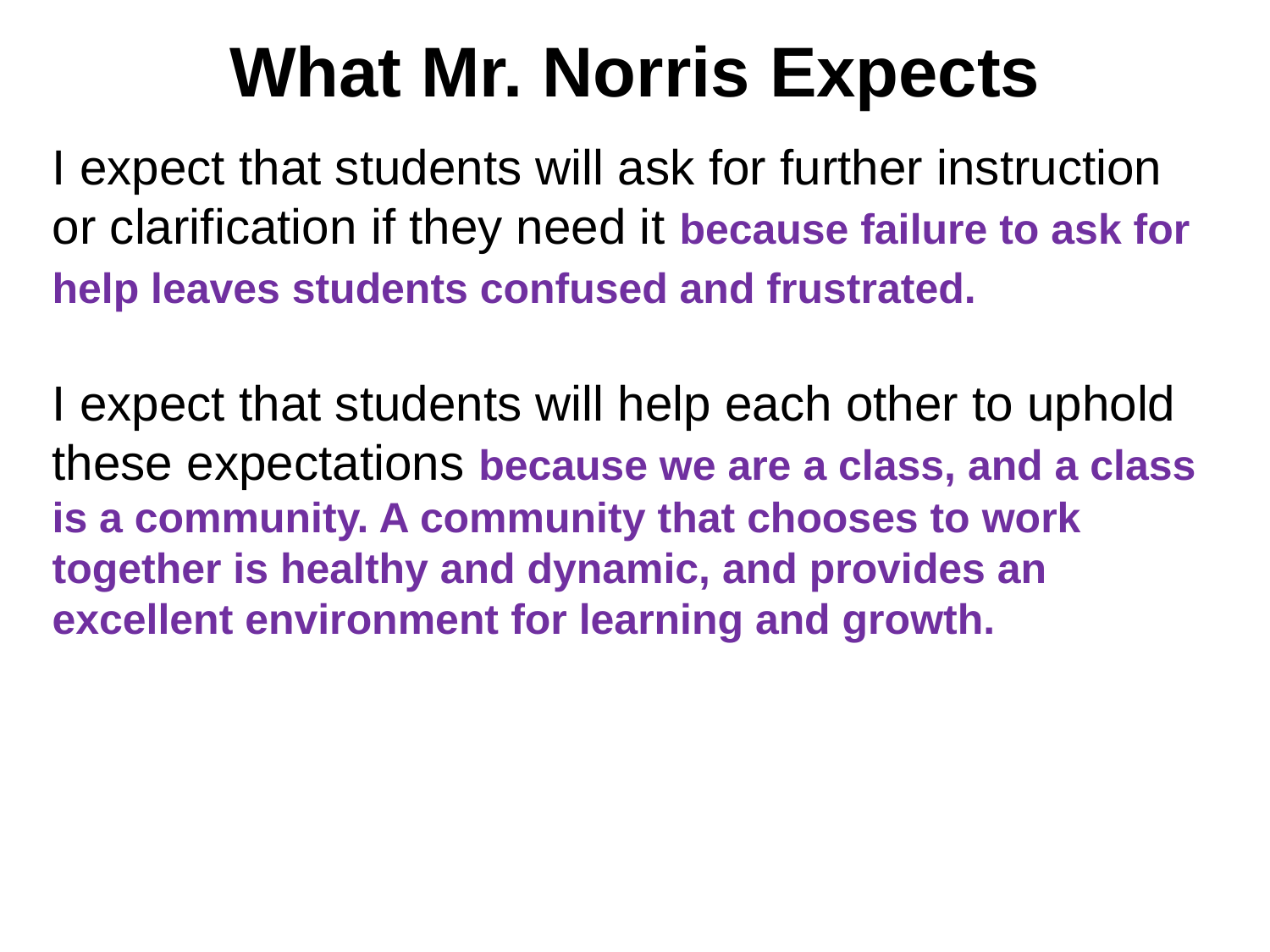

What Mr. Norris Expects
I expect that students will ask for further instruction or clarification if they need it because failure to ask for help leaves students confused and frustrated.

I expect that students will help each other to uphold these expectations because we are a class, and a class is a community. A community that chooses to work together is healthy and dynamic, and provides an excellent environment for learning and growth.